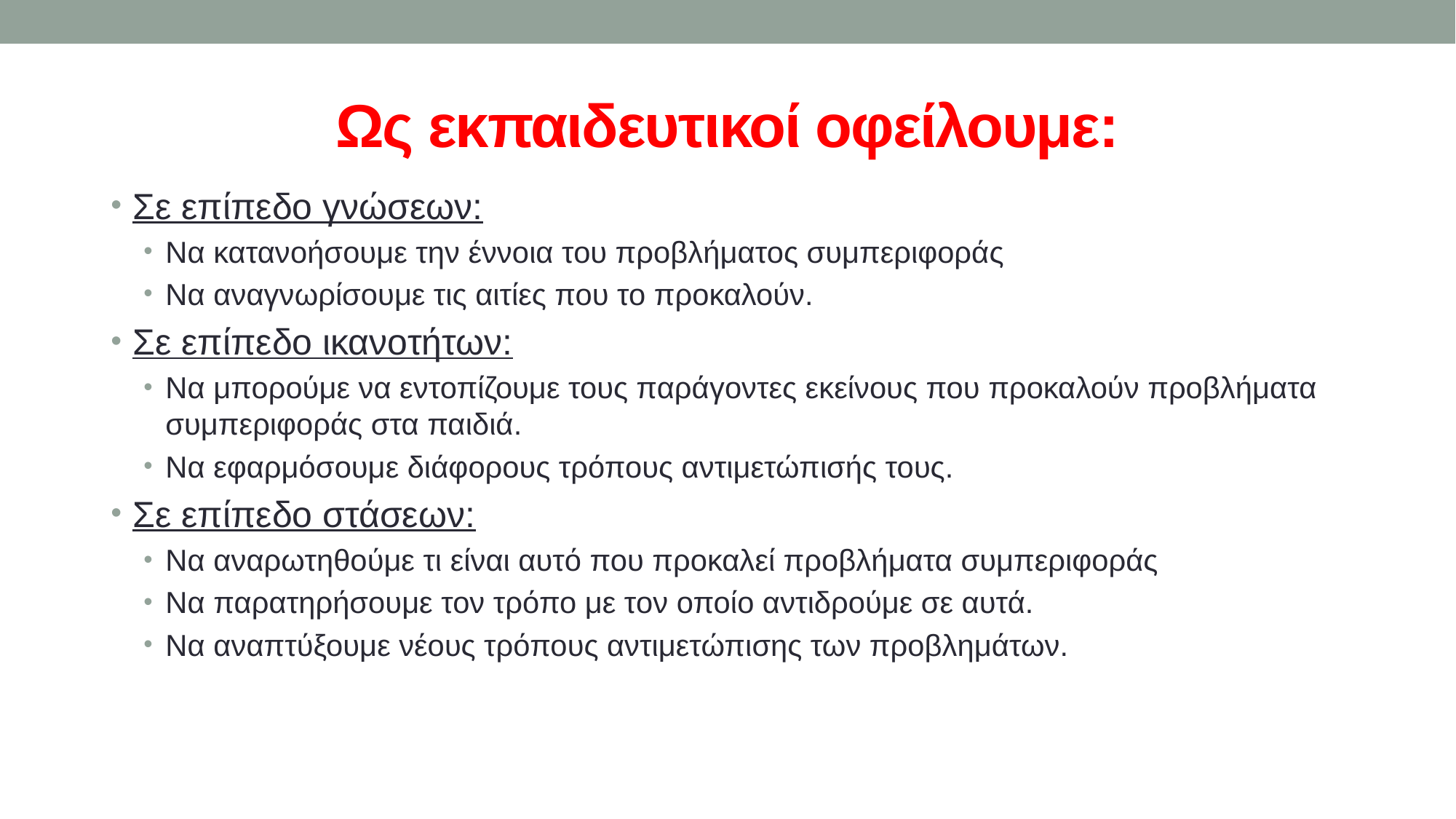

# Ως εκπαιδευτικοί οφείλουμε:
Σε επίπεδο γνώσεων:
Να κατανοήσουμε την έννοια του προβλήματος συμπεριφοράς
Να αναγνωρίσουμε τις αιτίες που το προκαλούν.
Σε επίπεδο ικανοτήτων:
Να μπορούμε να εντοπίζουμε τους παράγοντες εκείνους που προκαλούν προβλήματα συμπεριφοράς στα παιδιά.
Να εφαρμόσουμε διάφορους τρόπους αντιμετώπισής τους.
Σε επίπεδο στάσεων:
Να αναρωτηθούμε τι είναι αυτό που προκαλεί προβλήματα συμπεριφοράς
Να παρατηρήσουμε τον τρόπο με τον οποίο αντιδρούμε σε αυτά.
Να αναπτύξουμε νέους τρόπους αντιμετώπισης των προβλημάτων.